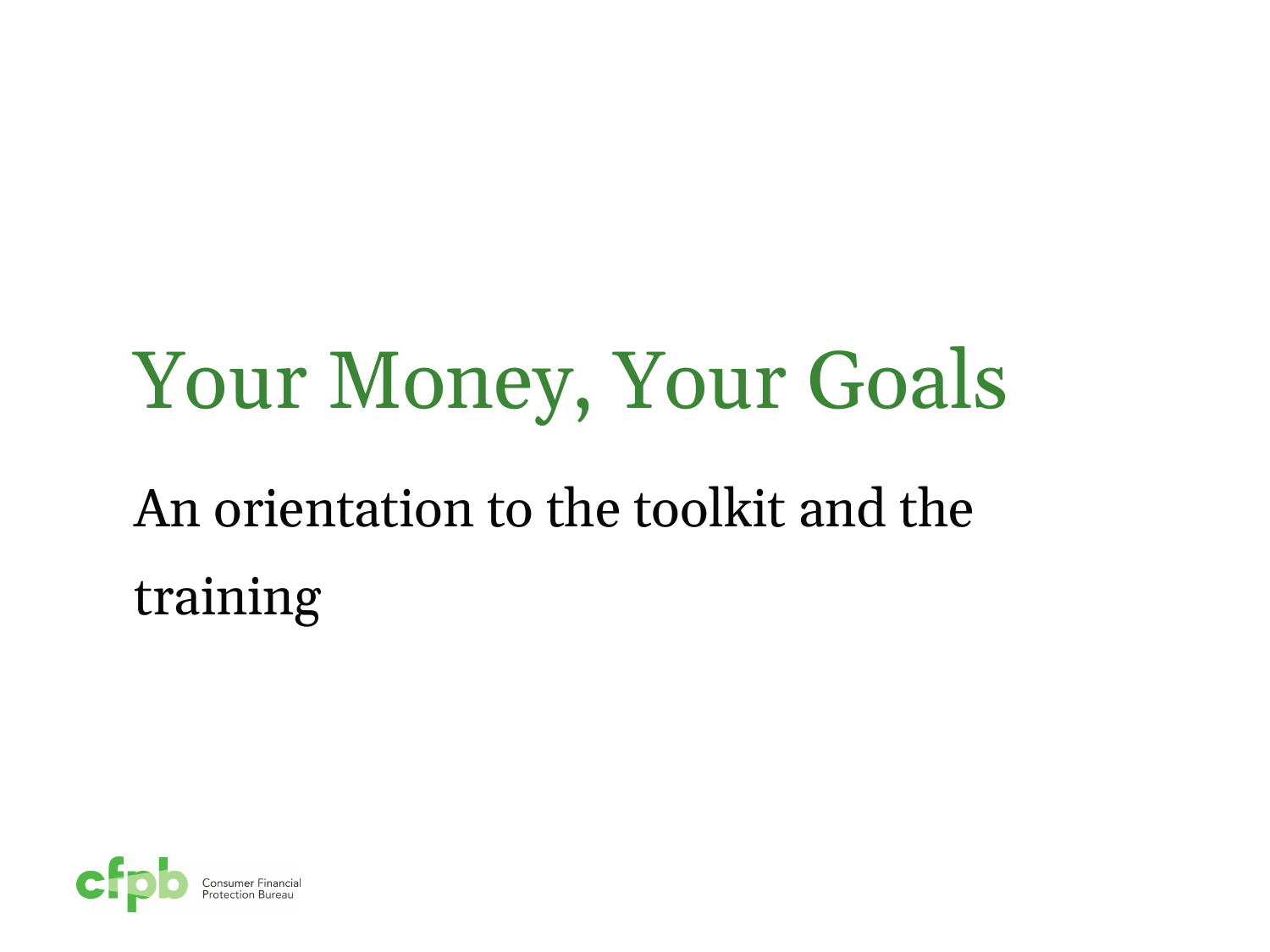

# Your Money, Your Goals
An orientation to the toolkit and the training